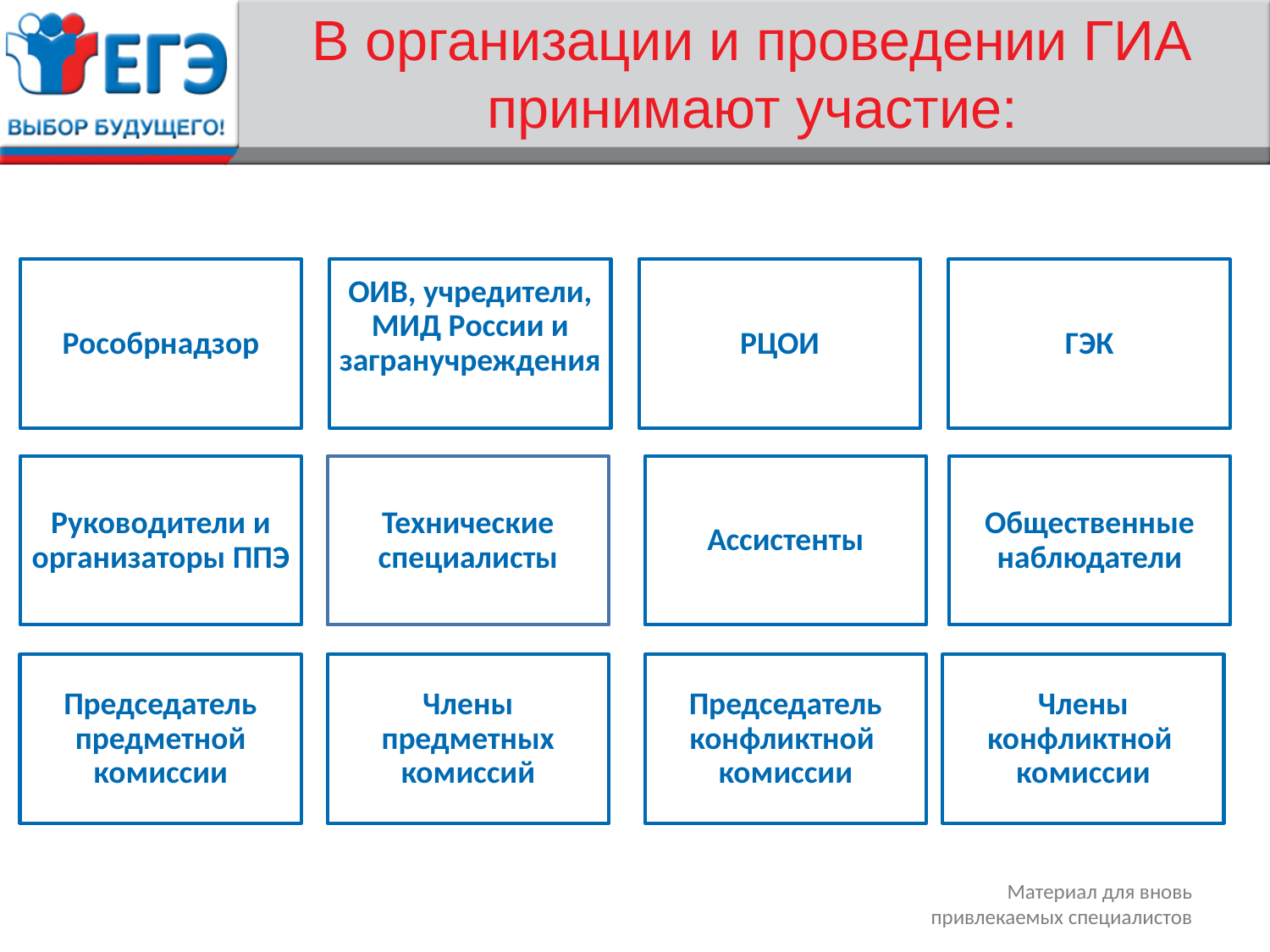

# В организации и проведении ГИА принимают участие:
Рособрнадзор
ОИВ, учредители, МИД России и загранучреждения
РЦОИ
ГЭК
Руководители и организаторы ППЭ
Председатель предметной комиссии
Члены предметных комиссий
Члены конфликтной  комиссии
Председатель конфликтной  комиссии
Ассистенты
Общественные наблюдатели
Технические специалисты